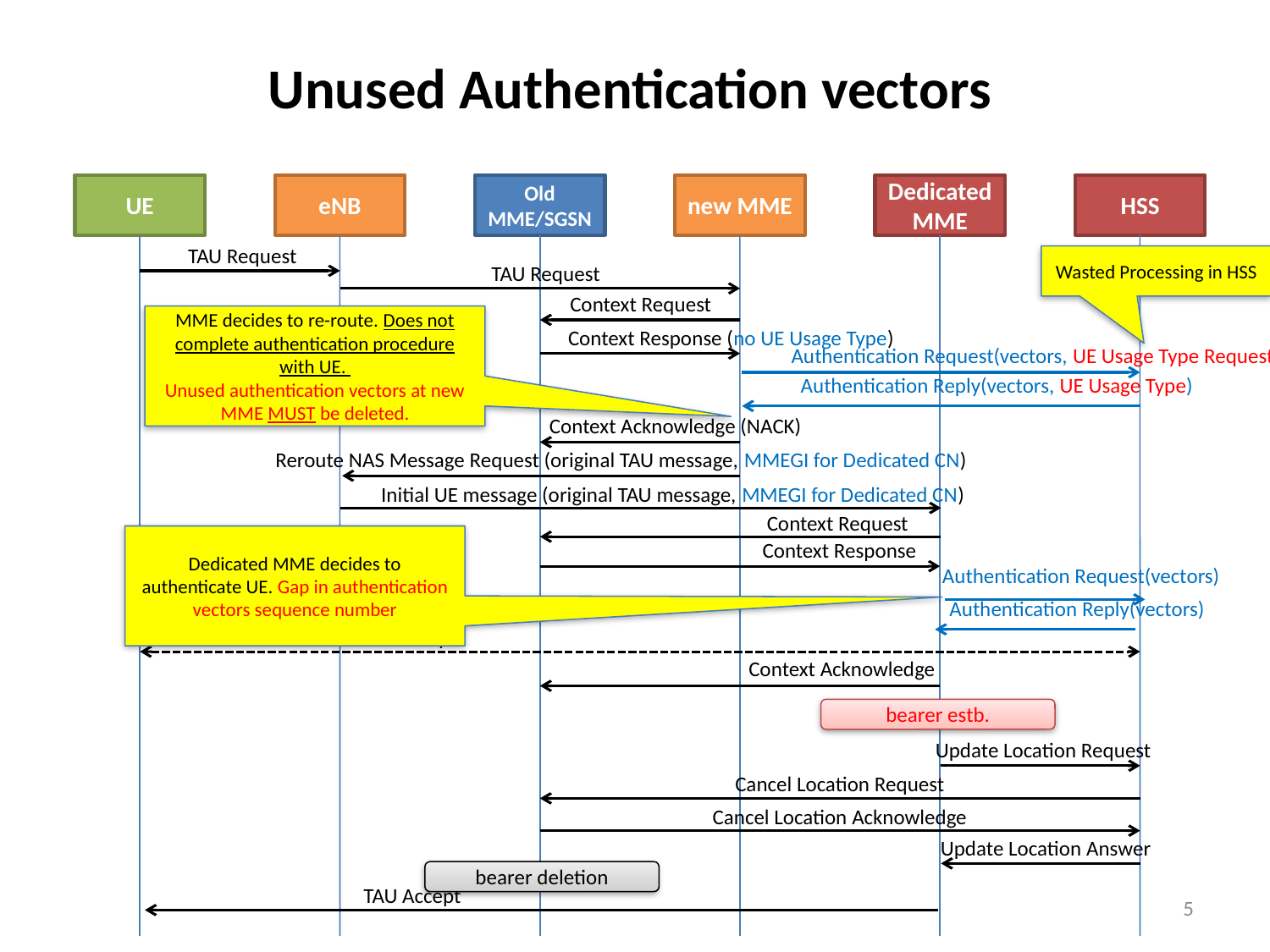

# Unused Authentication vectors
UE
eNB
Old MME/SGSN
new MME
Dedicated MME
HSS
TAU Request
Wasted Processing in HSS
TAU Request
Context Request
MME decides to re-route. Does not complete authentication procedure with UE.
Unused authentication vectors at new MME MUST be deleted.
Context Response (no UE Usage Type)
Authentication Request(vectors, UE Usage Type Request)
Authentication Reply(vectors, UE Usage Type)
Context Acknowledge (NACK)
Reroute NAS Message Request (original TAU message, MMEGI for Dedicated CN)
Initial UE message (original TAU message, MMEGI for Dedicated CN)
Context Request
Dedicated MME decides to authenticate UE. Gap in authentication vectors sequence number
Context Response
Authentication Request(vectors)
Authentication Reply(vectors)
Authentication / Security
Context Acknowledge
bearer estb.
Update Location Request
Cancel Location Request
Cancel Location Acknowledge
Update Location Answer
bearer deletion
TAU Accept
5